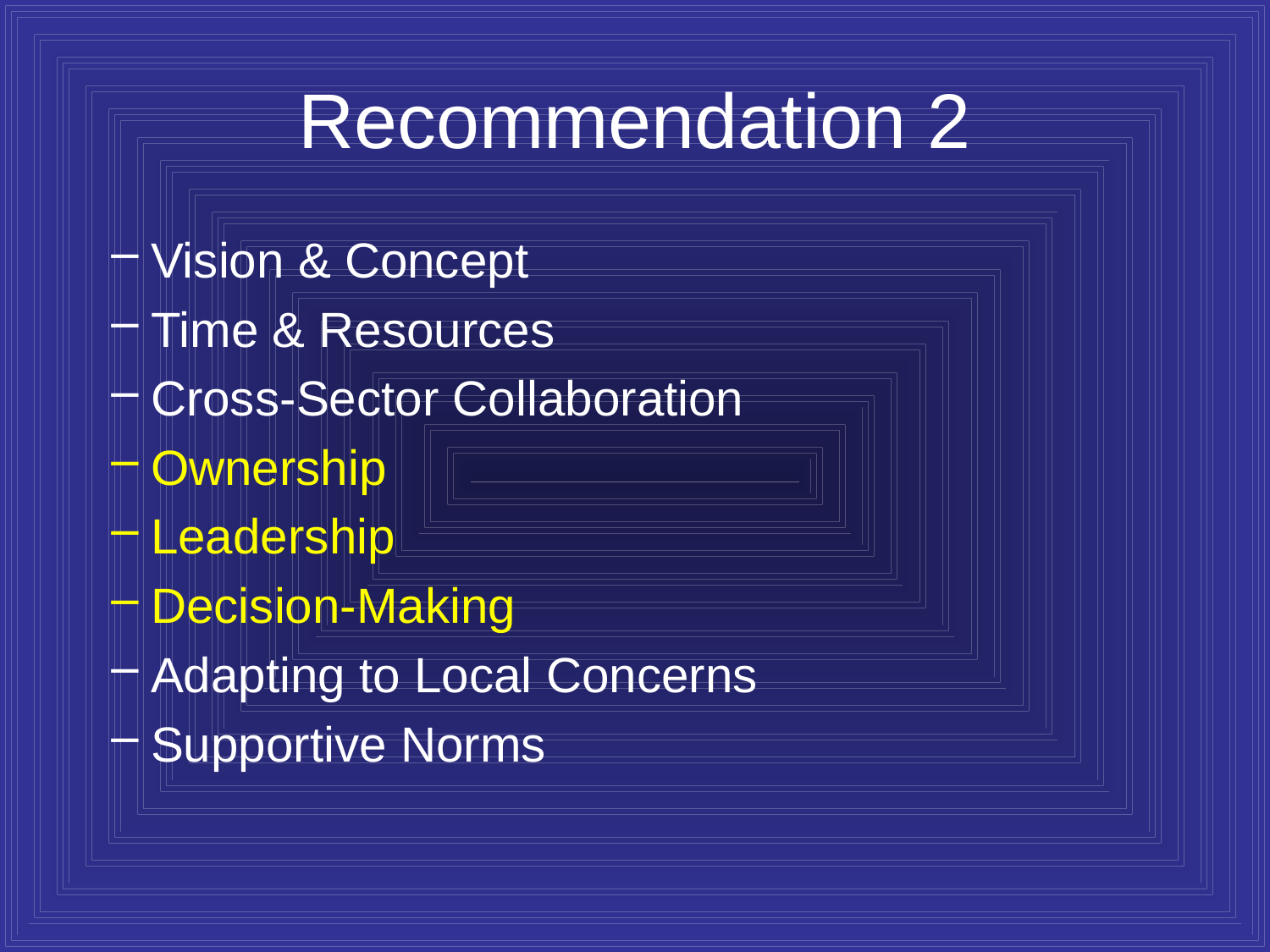

# Recommendation 2
Vision & Concept
Time & Resources
Cross-Sector Collaboration
Ownership
Leadership
Decision-Making
Adapting to Local Concerns
Supportive Norms